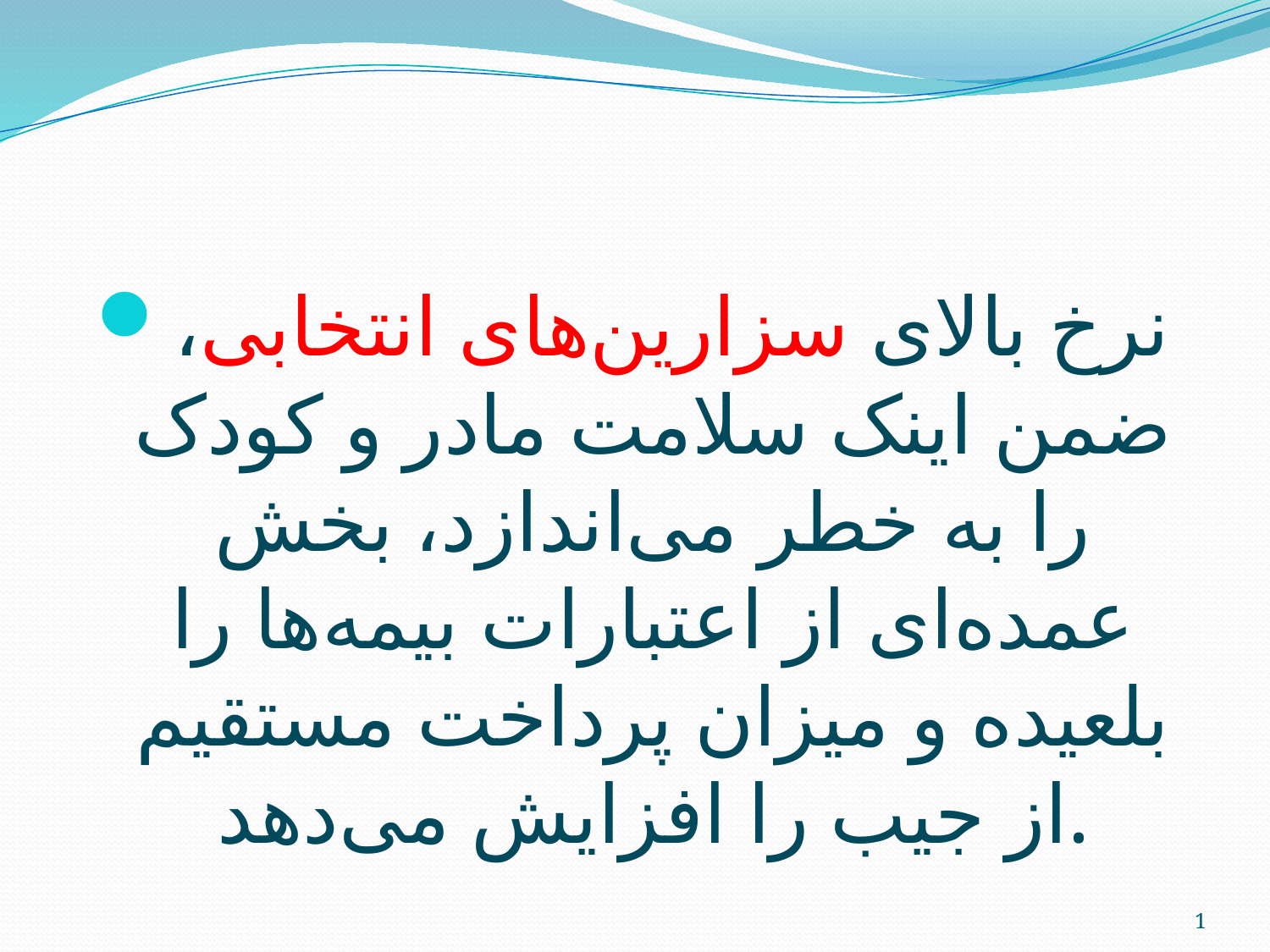

#
نرخ بالای سزارین‌های انتخابی، ضمن اینک سلامت مادر و کودک را به خطر می‌اندازد، بخش عمده‌ای از اعتبارات بیمه‌ها را بلعیده و میزان پرداخت مستقیم از جیب را افزایش می‌دهد.

1